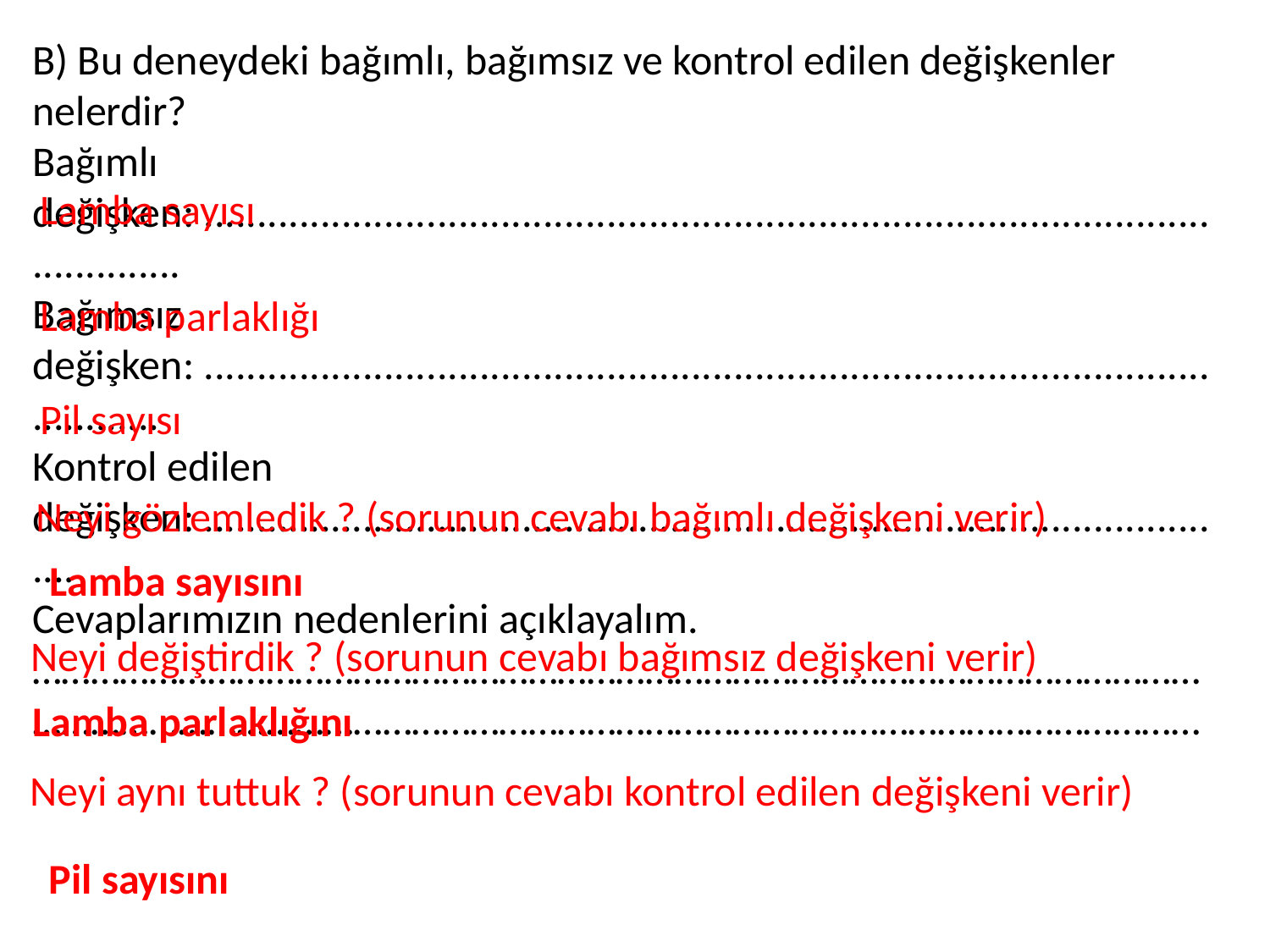

B) Bu deneydeki bağımlı, bağımsız ve kontrol edilen değişkenler nelerdir?
Bağımlı değişken: .............................................................................................................
Bağımsız değişken: ...........................................................................................................
Kontrol edilen değişken: ...................................................................................................
Cevaplarımızın nedenlerini açıklayalım.
……………………………………………………………………………………………………………………………………………………………………………………………………………………
Lamba sayısı
Lamba parlaklığı
Pil sayısı
Neyi gözlemledik ? (sorunun cevabı bağımlı değişkeni verir)
Lamba sayısını
Neyi değiştirdik ? (sorunun cevabı bağımsız değişkeni verir)
Lamba parlaklığını
Neyi aynı tuttuk ? (sorunun cevabı kontrol edilen değişkeni verir)
Pil sayısını